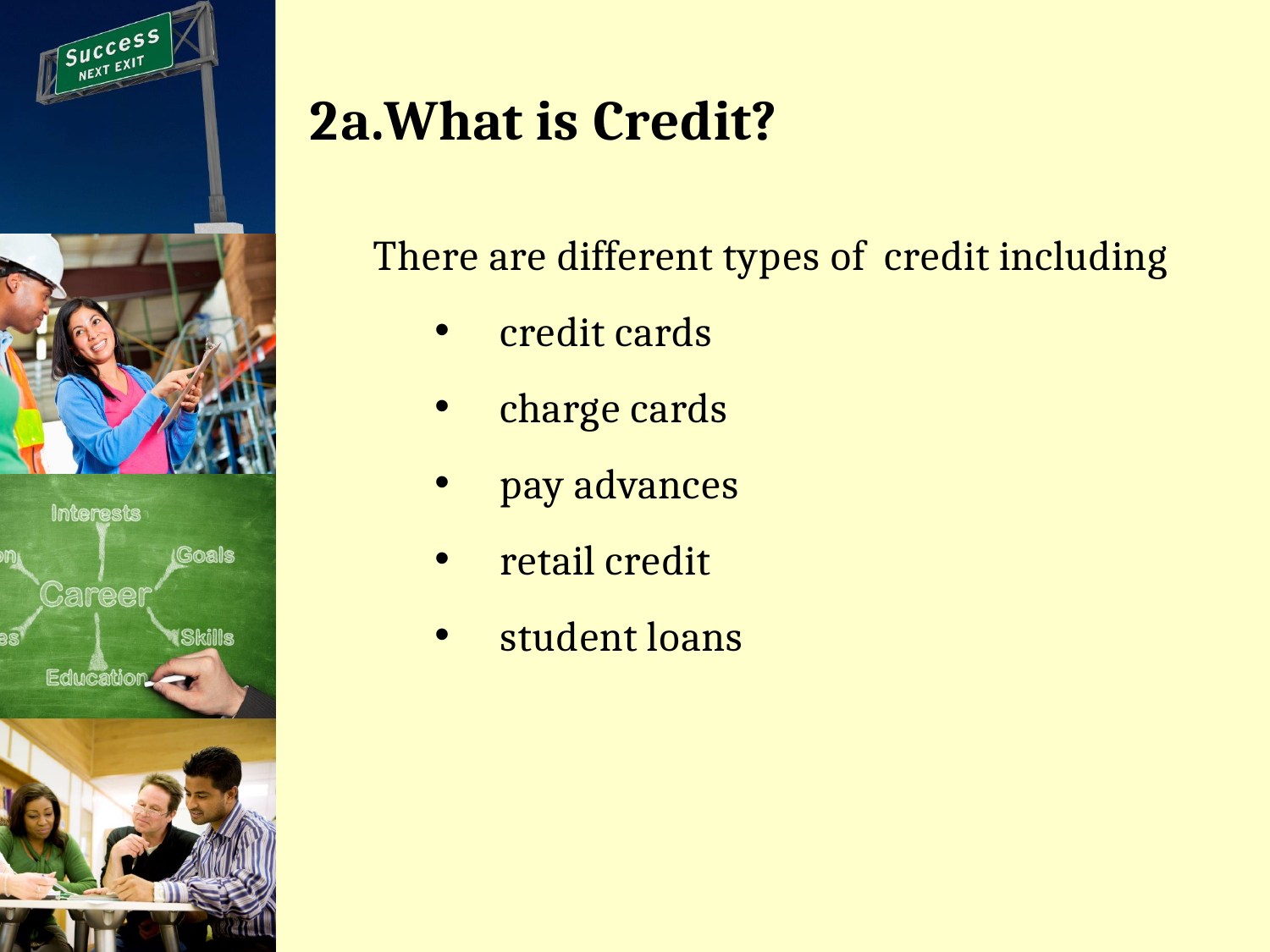

# 2a.What is Credit?
There are different types of  credit including
credit cards
charge cards
pay advances
retail credit
student loans